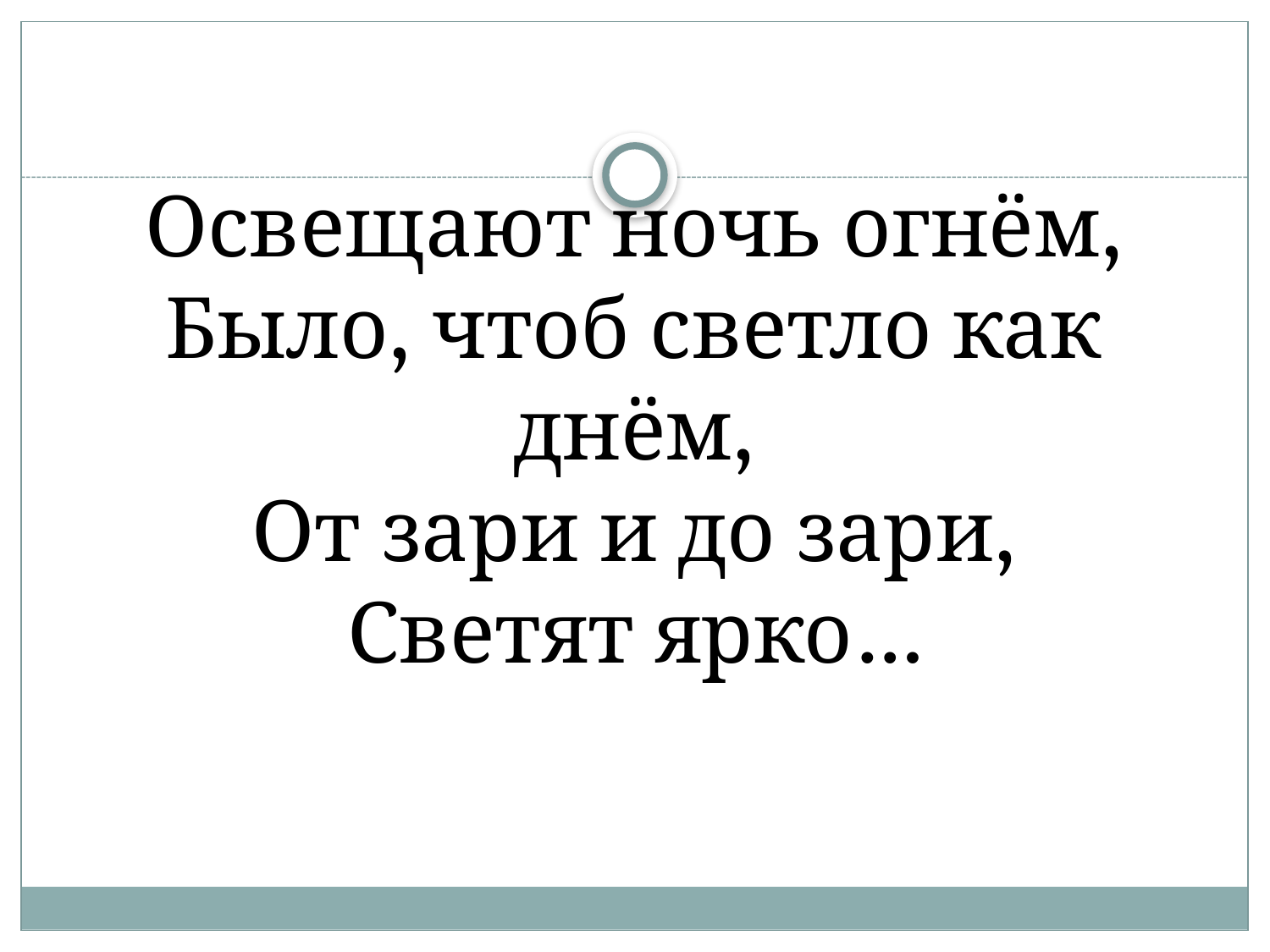

# Освещают ночь огнём, Было, чтоб светло как днём, От зари и до зари, Светят ярко…